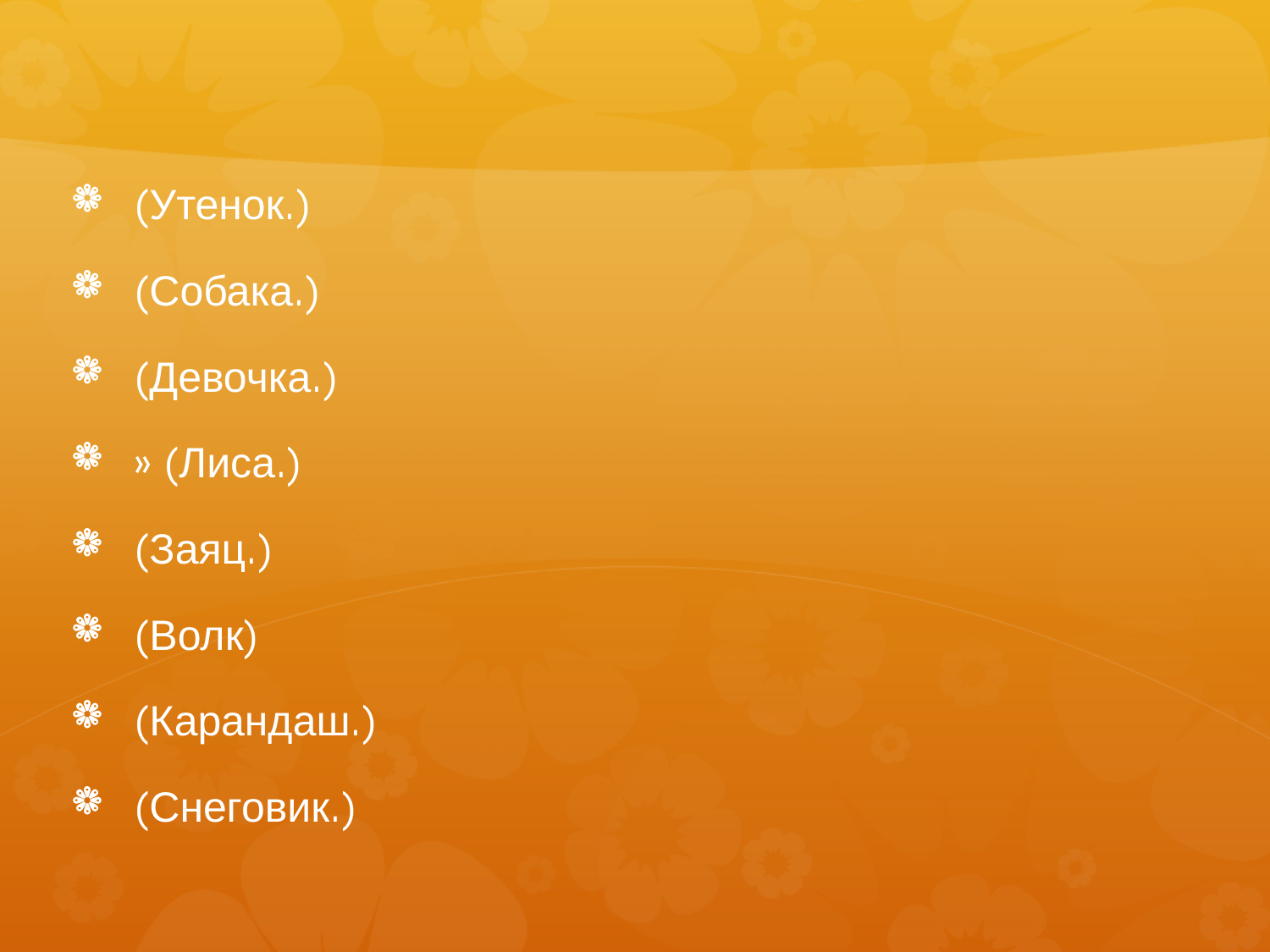

#
(Утенок.)
(Собака.)
(Девочка.)
» (Лиса.)
(Заяц.)
(Волк)
(Карандаш.)
(Снеговик.)